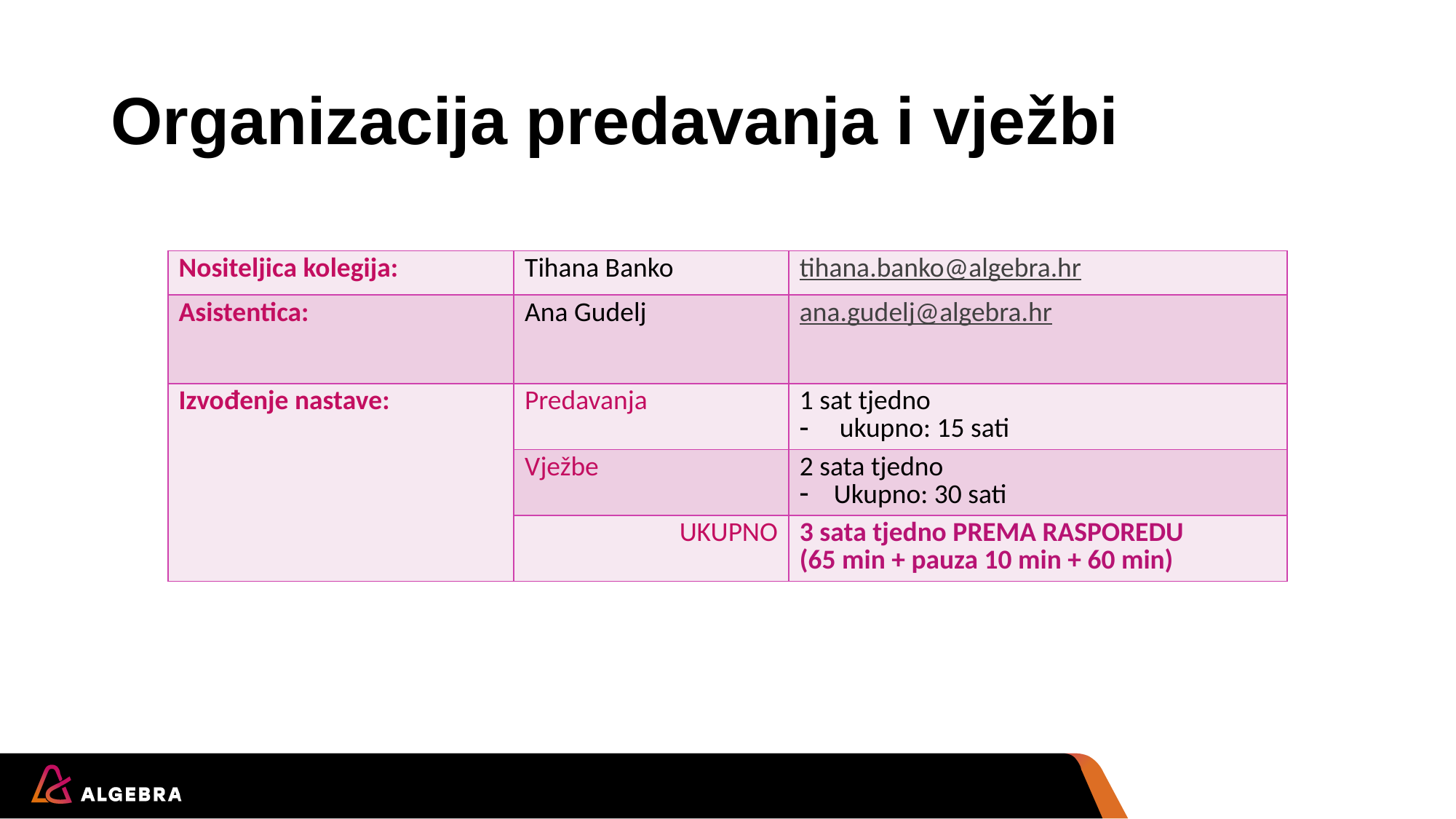

# Organizacija predavanja i vježbi
| Nositeljica kolegija: | Tihana Banko | tihana.banko@algebra.hr |
| --- | --- | --- |
| Asistentica: | Ana Gudelj | ana.gudelj@algebra.hr |
| Izvođenje nastave: | Predavanja | 1 sat tjedno ukupno: 15 sati |
|  | Vježbe | 2 sata tjedno Ukupno: 30 sati |
|  | UKUPNO | 3 sata tjedno PREMA RASPOREDU (65 min + pauza 10 min + 60 min) |